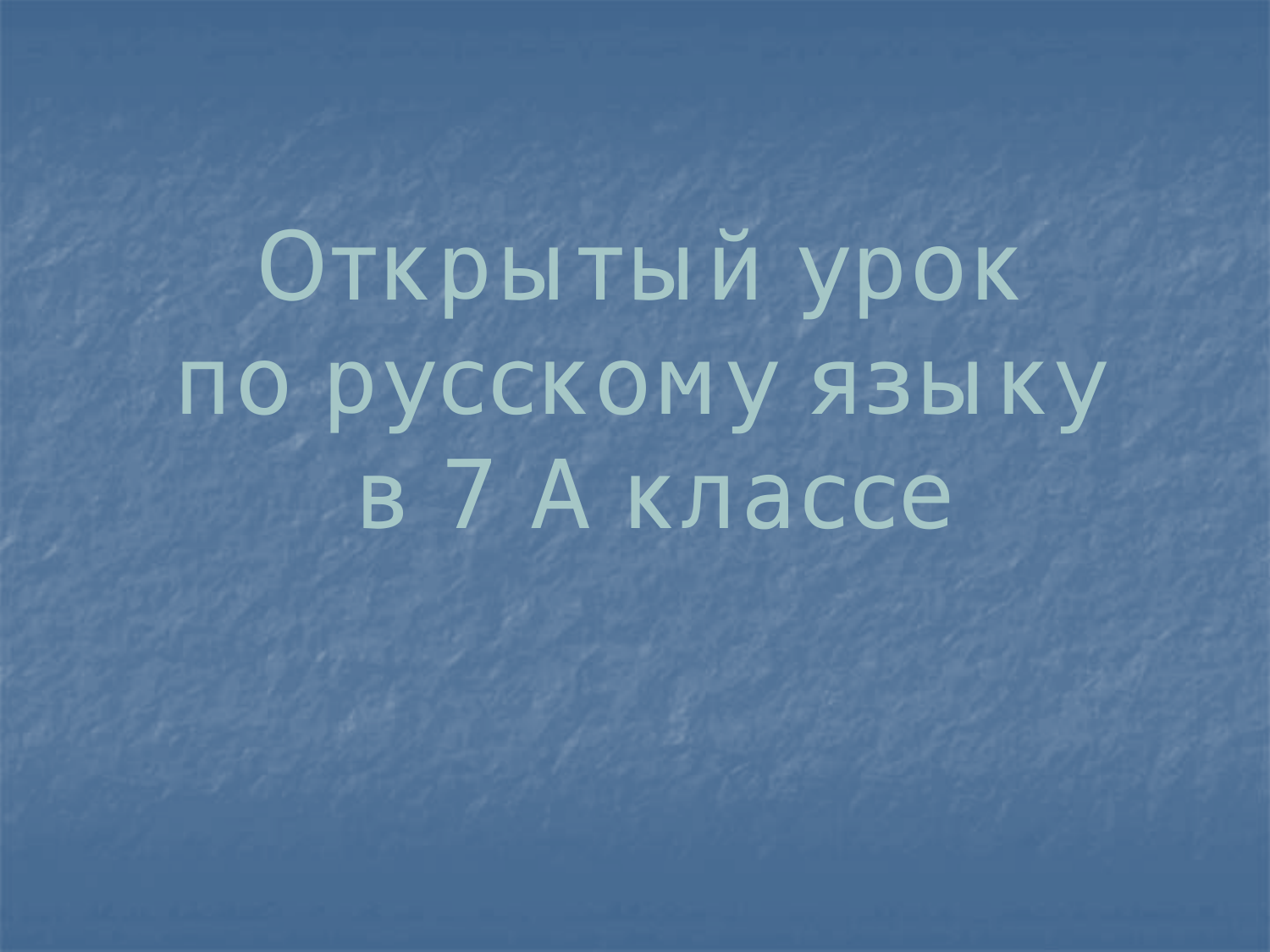

Открытый урок
по русскому языку
в 7 А классе